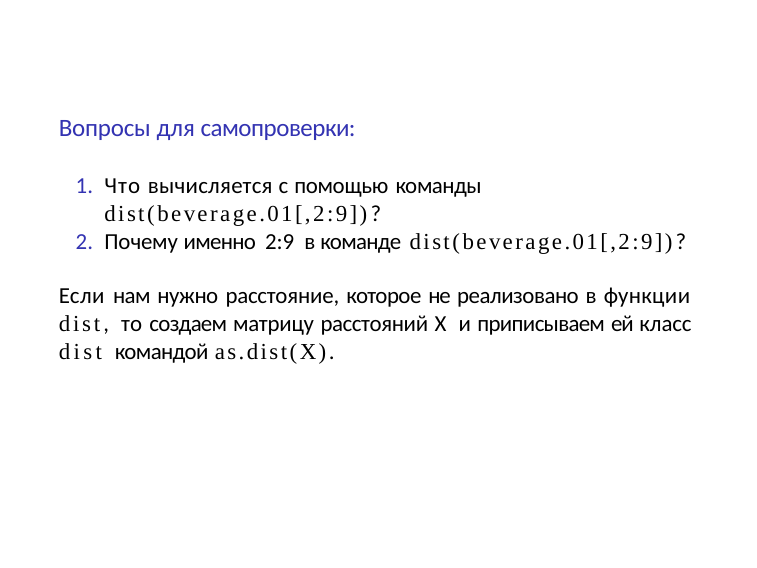

# Вопросы для самопроверки:
Что вычисляется с помощью команды
dist(beverage.01[,2:9])?
Почему именно  2:9  в команде dist(beverage.01[,2:9])?

Если нам нужно расстояние, которое не реализовано в функции  dist, то создаем матрицу расстояний Х и приписываем ей класс  dist командой as.dist(X).